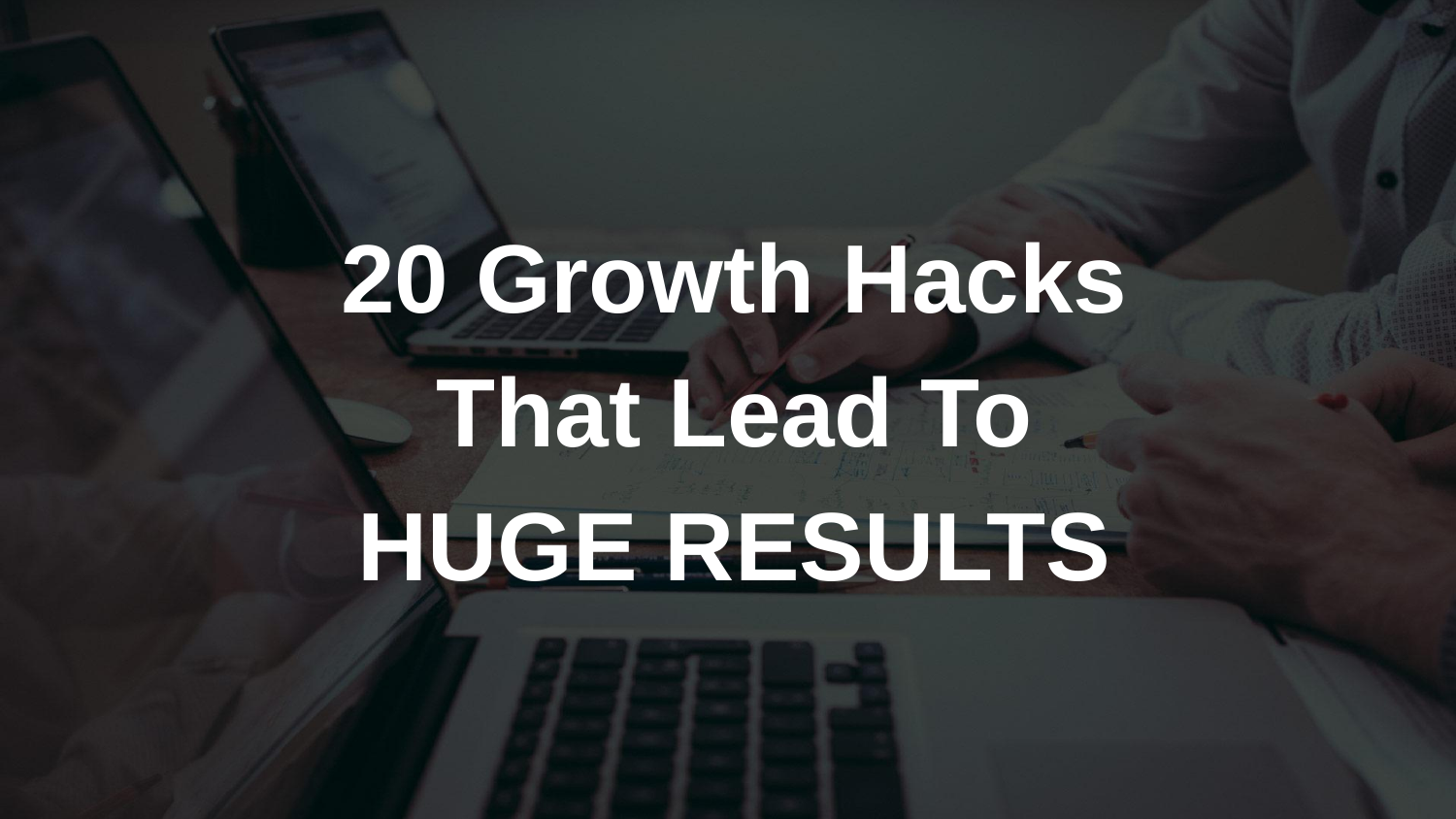

20 Growth Hacks
That Lead To
HUGE RESULTS